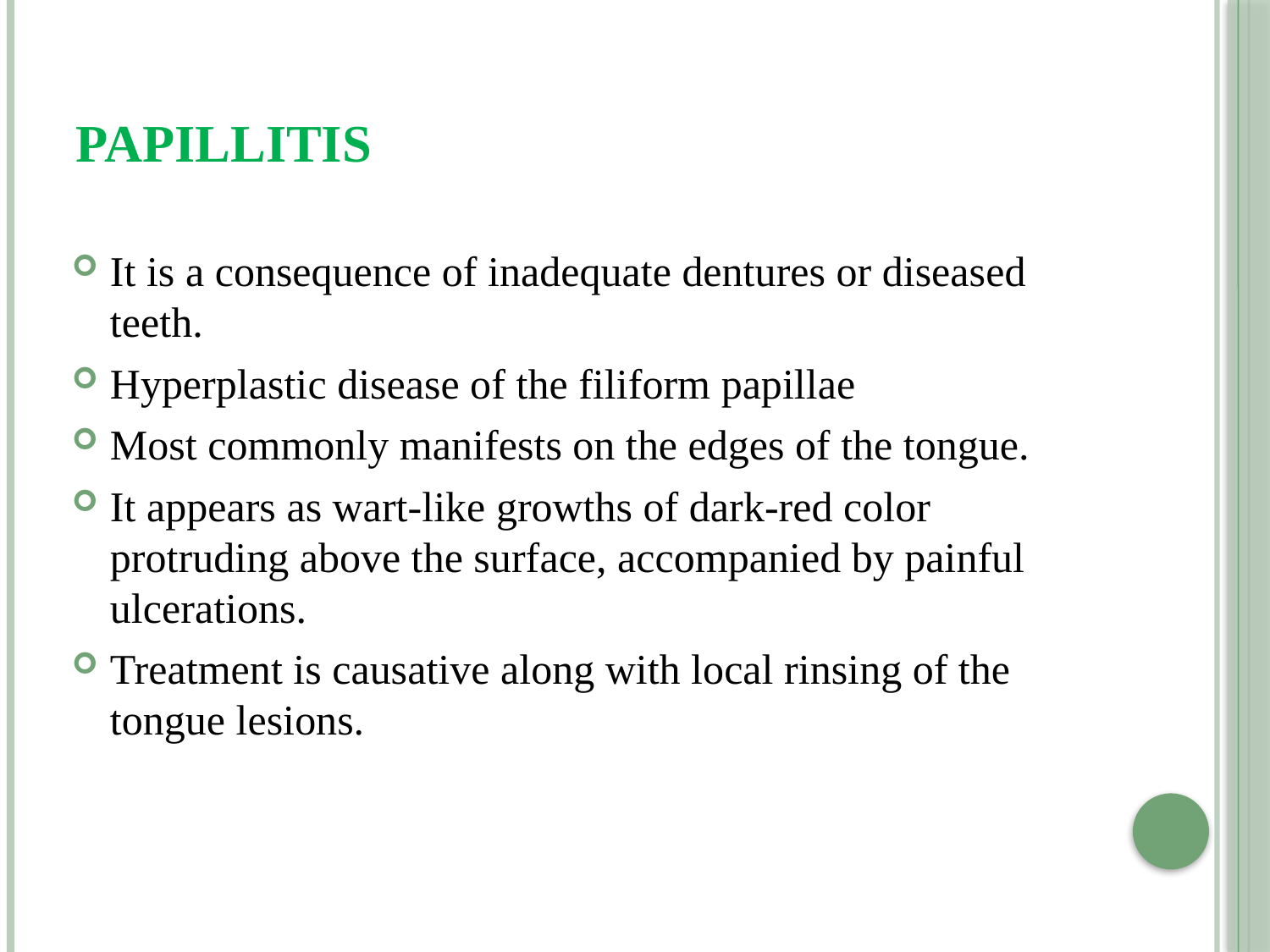

# Papillitis
It is a consequence of inadequate dentures or diseased teeth.
Hyperplastic disease of the filiform papillae
Most commonly manifests on the edges of the tongue.
It appears as wart-like growths of dark-red color protruding above the surface, accompanied by painful ulcerations.
Treatment is causative along with local rinsing of the tongue lesions.